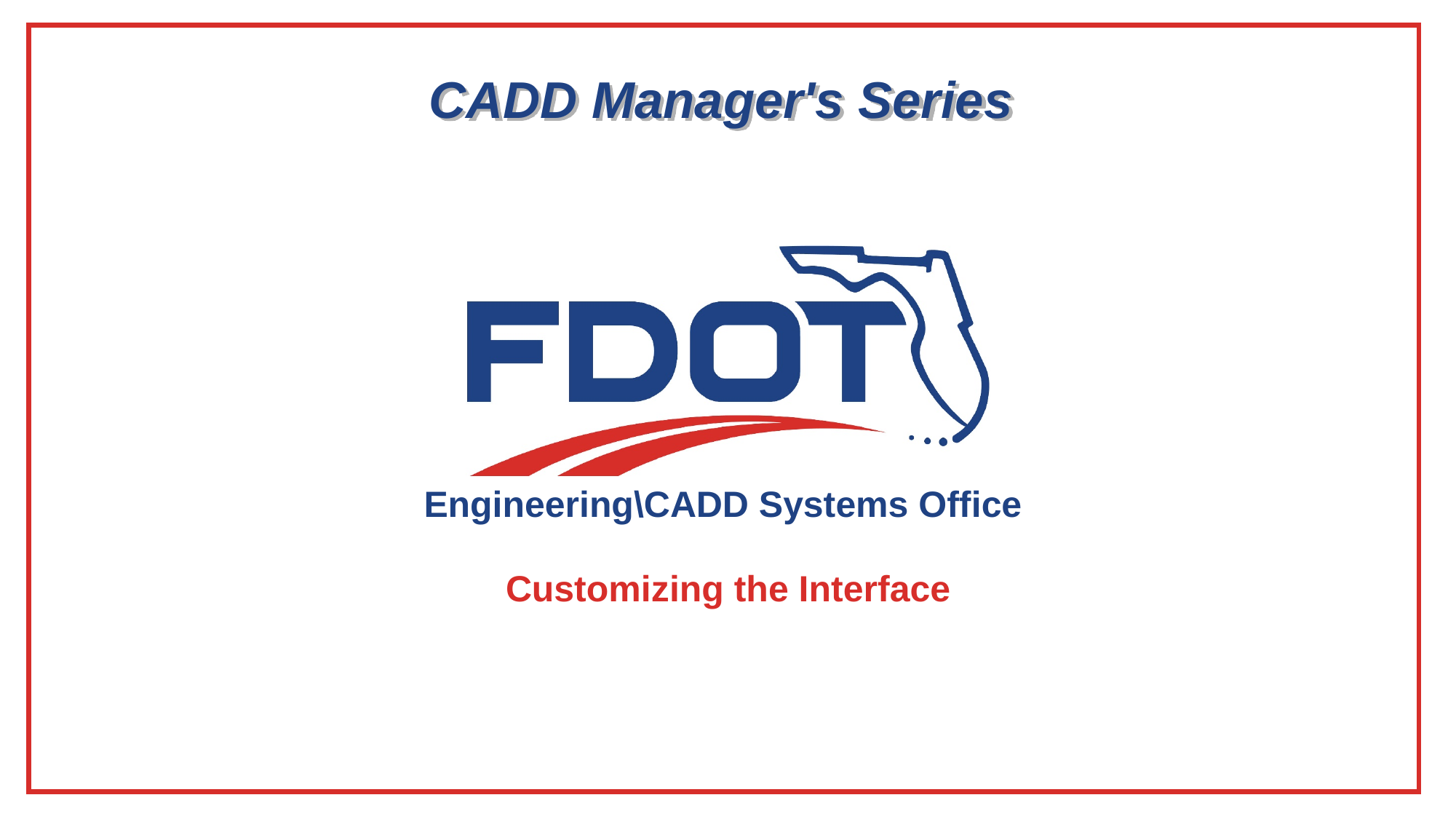

# CADD Manager's Series
Customizing the Interface